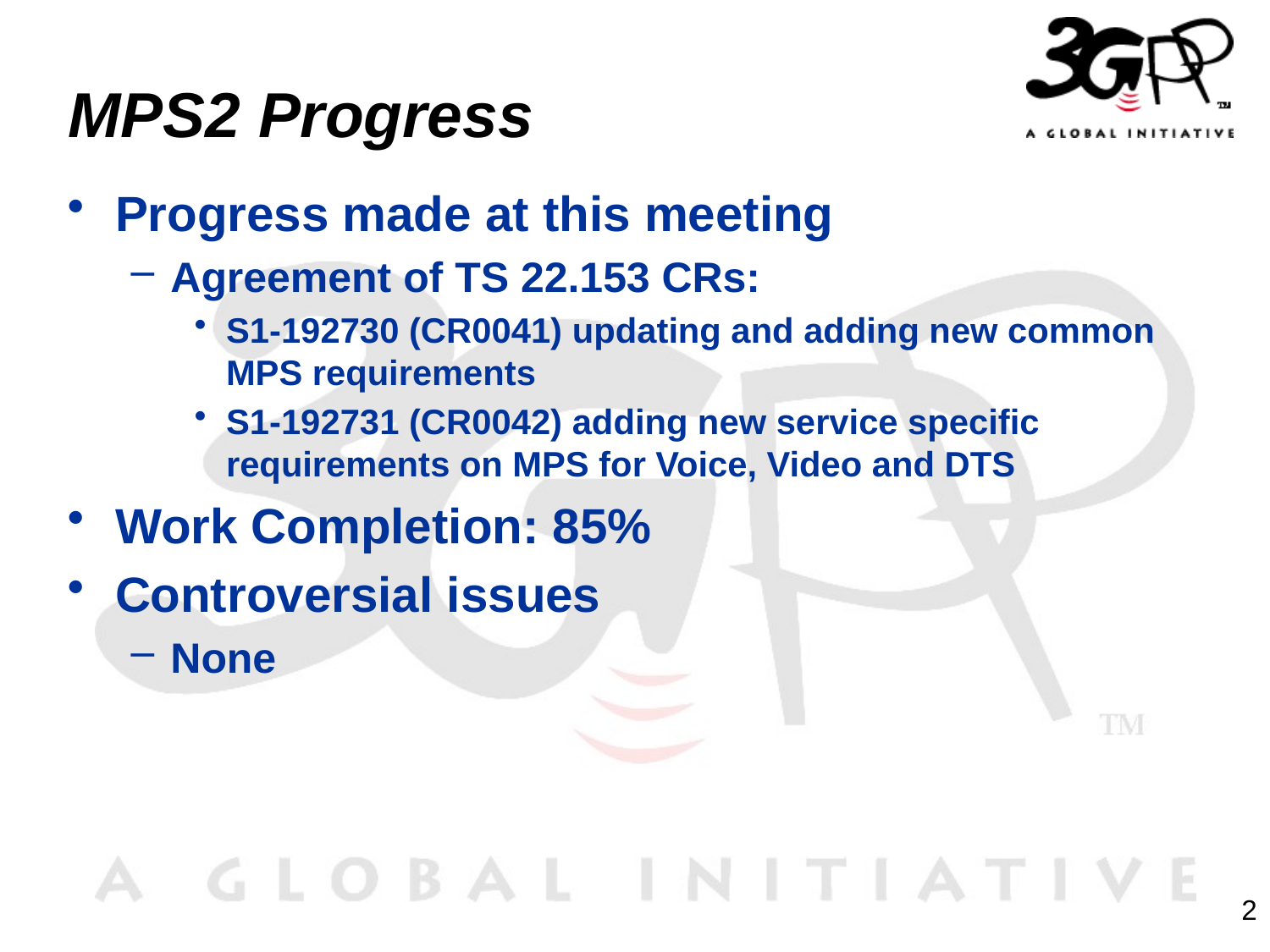

# MPS2 Progress
Progress made at this meeting
Agreement of TS 22.153 CRs:
S1-192730 (CR0041) updating and adding new common MPS requirements
S1-192731 (CR0042) adding new service specific requirements on MPS for Voice, Video and DTS
Work Completion: 85%
Controversial issues
None
2